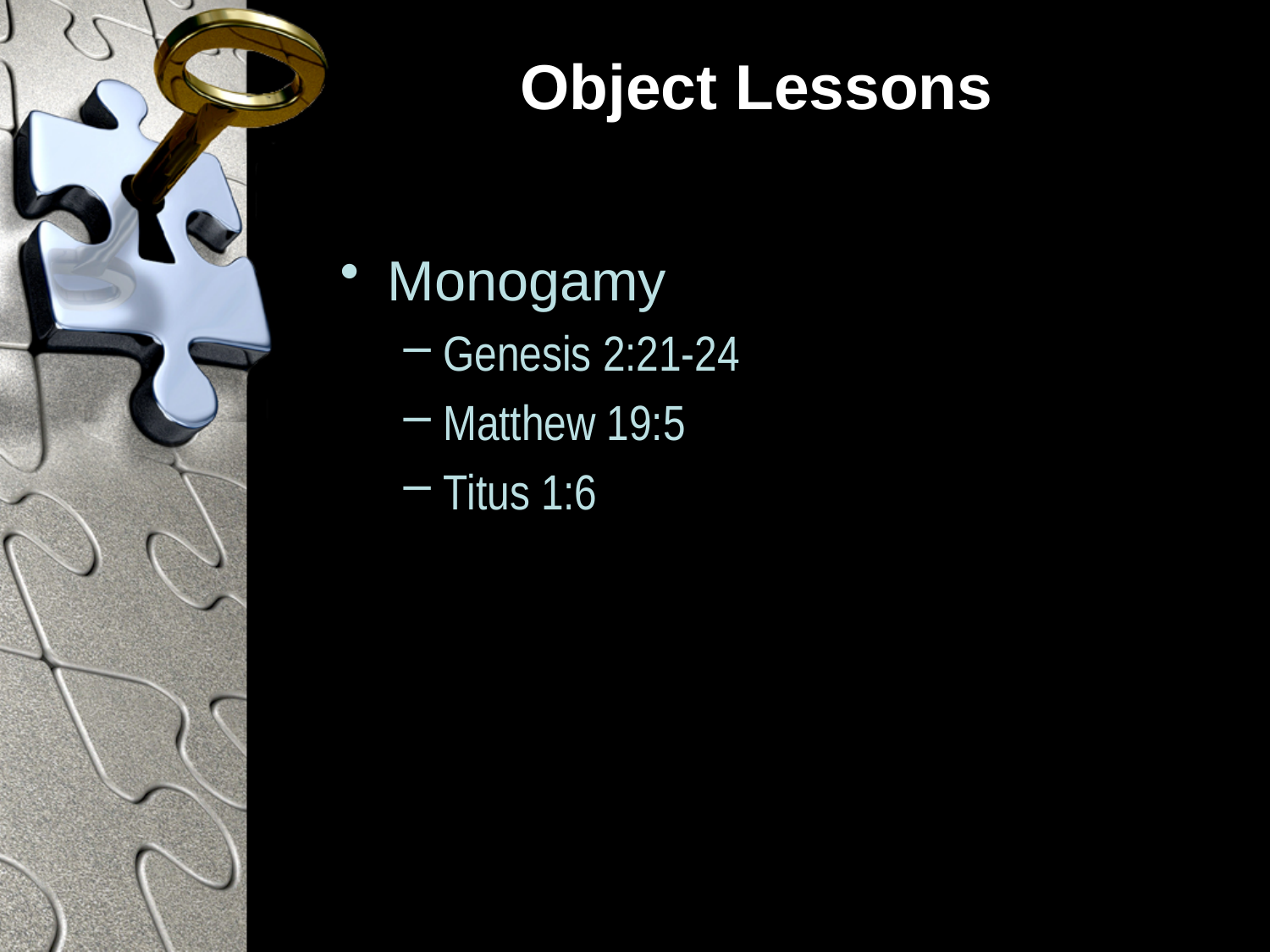

# Object Lessons
Monogamy
Genesis 2:21-24
Matthew 19:5
Titus 1:6